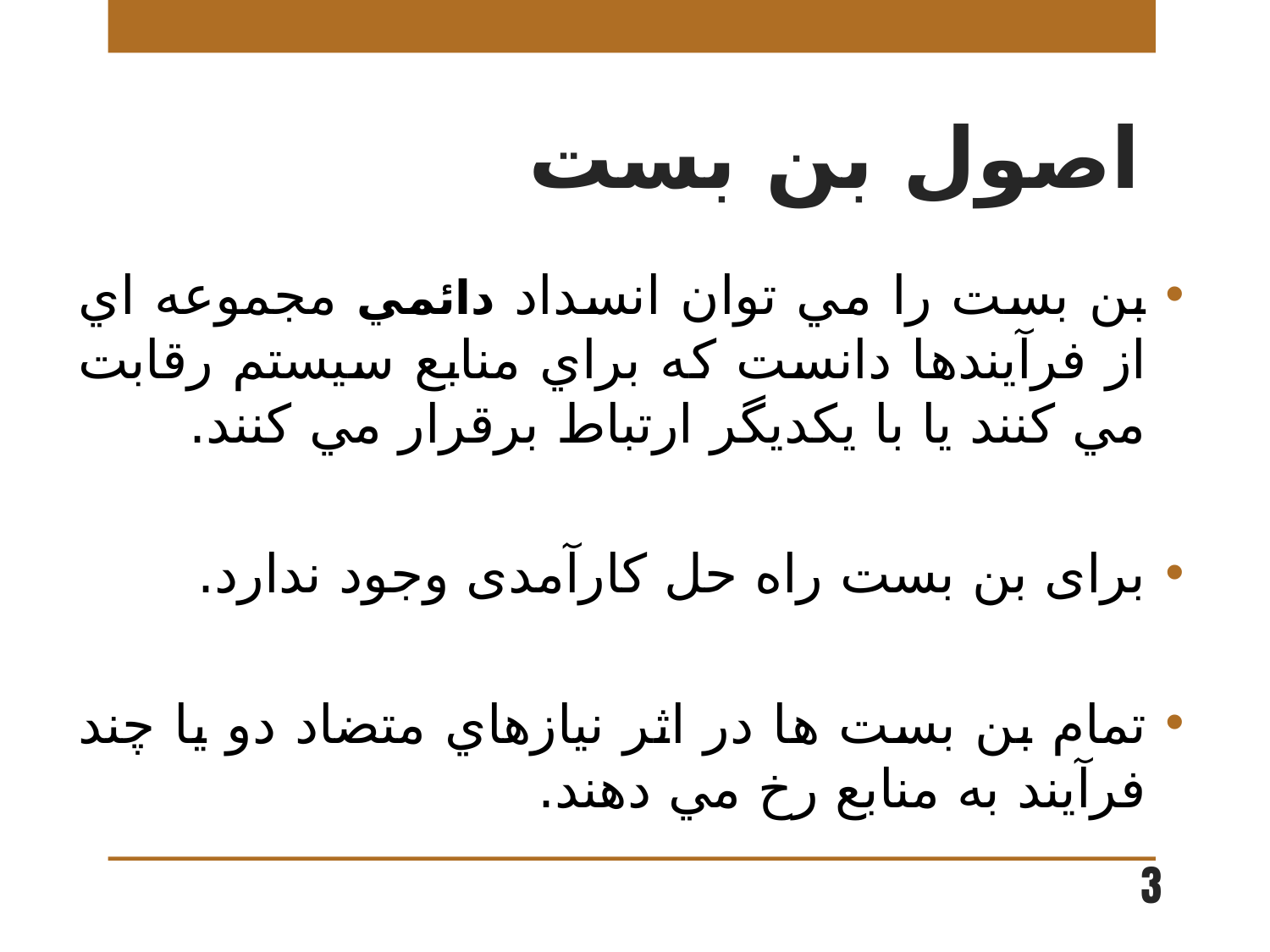

# اصول بن بست
بن بست را مي توان انسداد دائمي مجموعه اي از فرآيندها دانست كه براي منابع سيستم رقابت مي كنند يا با يكديگر ارتباط برقرار مي كنند.

برای بن بست راه حل کارآمدی وجود ندارد.

تمام بن بست ها در اثر نيازهاي متضاد دو يا چند فرآيند به منابع رخ مي دهند.
3